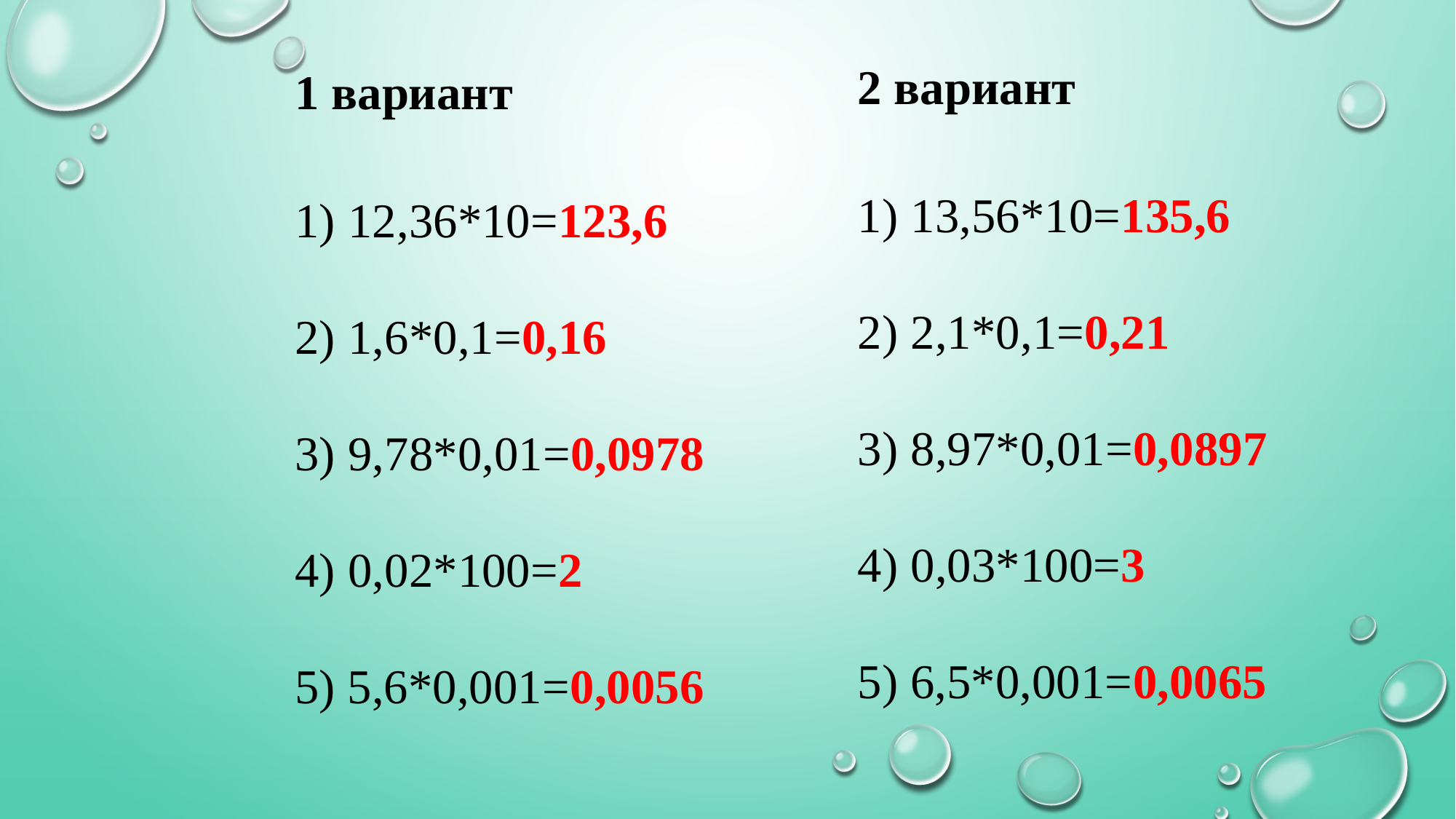

2 вариант
 13,56*10=135,6
 2,1*0,1=0,21
 8,97*0,01=0,0897
 0,03*100=3
5) 6,5*0,001=0,0065
1 вариант
 12,36*10=123,6
 1,6*0,1=0,16
 9,78*0,01=0,0978
 0,02*100=2
5) 5,6*0,001=0,0056